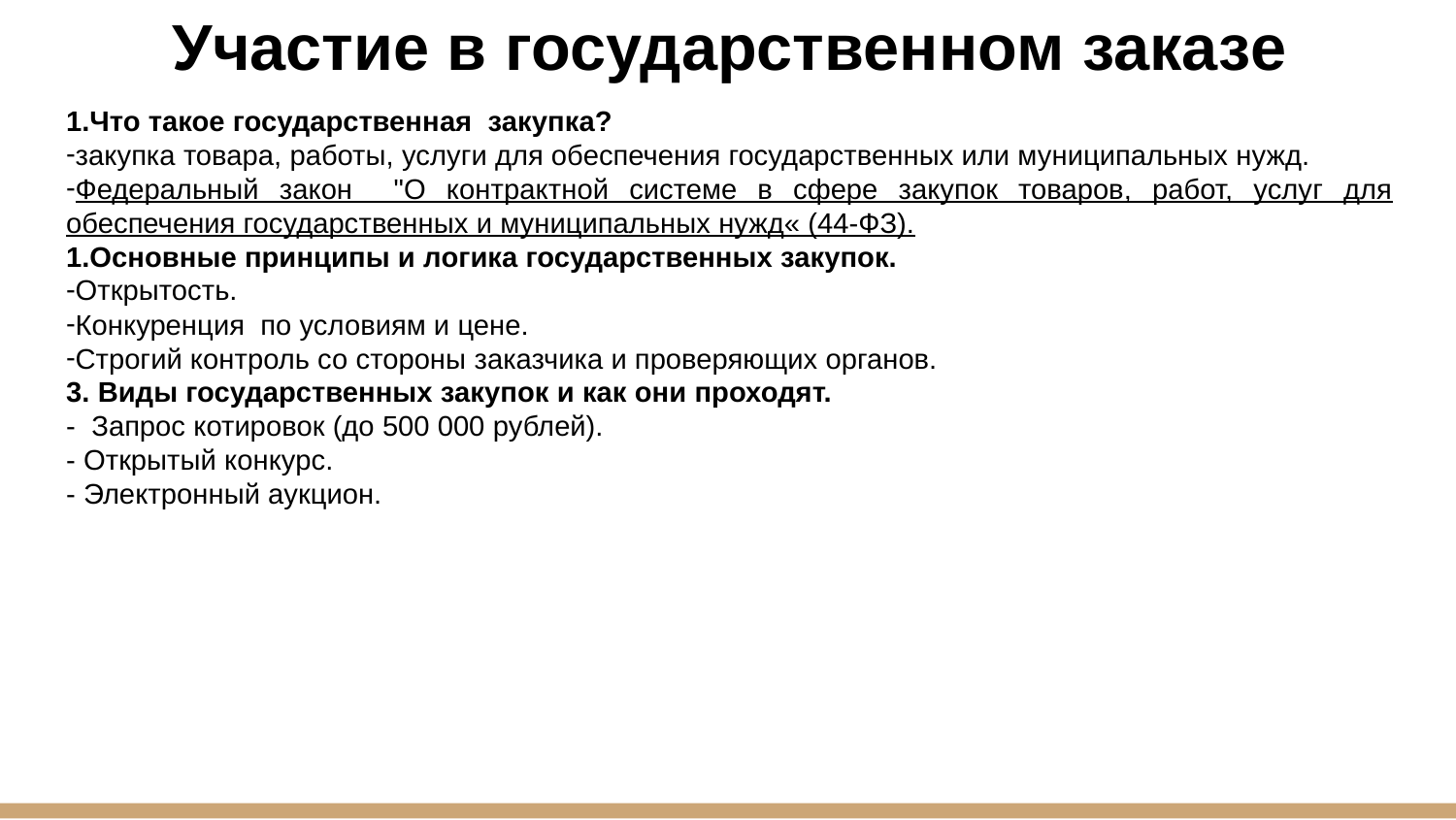

Участие в государственном заказе
Что такое государственная  закупка?
закупка товара, работы, услуги для обеспечения государственных или муниципальных нужд.
Федеральный закон  "О контрактной системе в сфере закупок товаров, работ, услуг для обеспечения государственных и муниципальных нужд« (44-ФЗ).
Основные принципы и логика государственных закупок.
Открытость.
Конкуренция  по условиям и цене.
Строгий контроль со стороны заказчика и проверяющих органов.
3. Виды государственных закупок и как они проходят.
-  Запрос котировок (до 500 000 рублей).
- Открытый конкурс.
- Электронный аукцион.